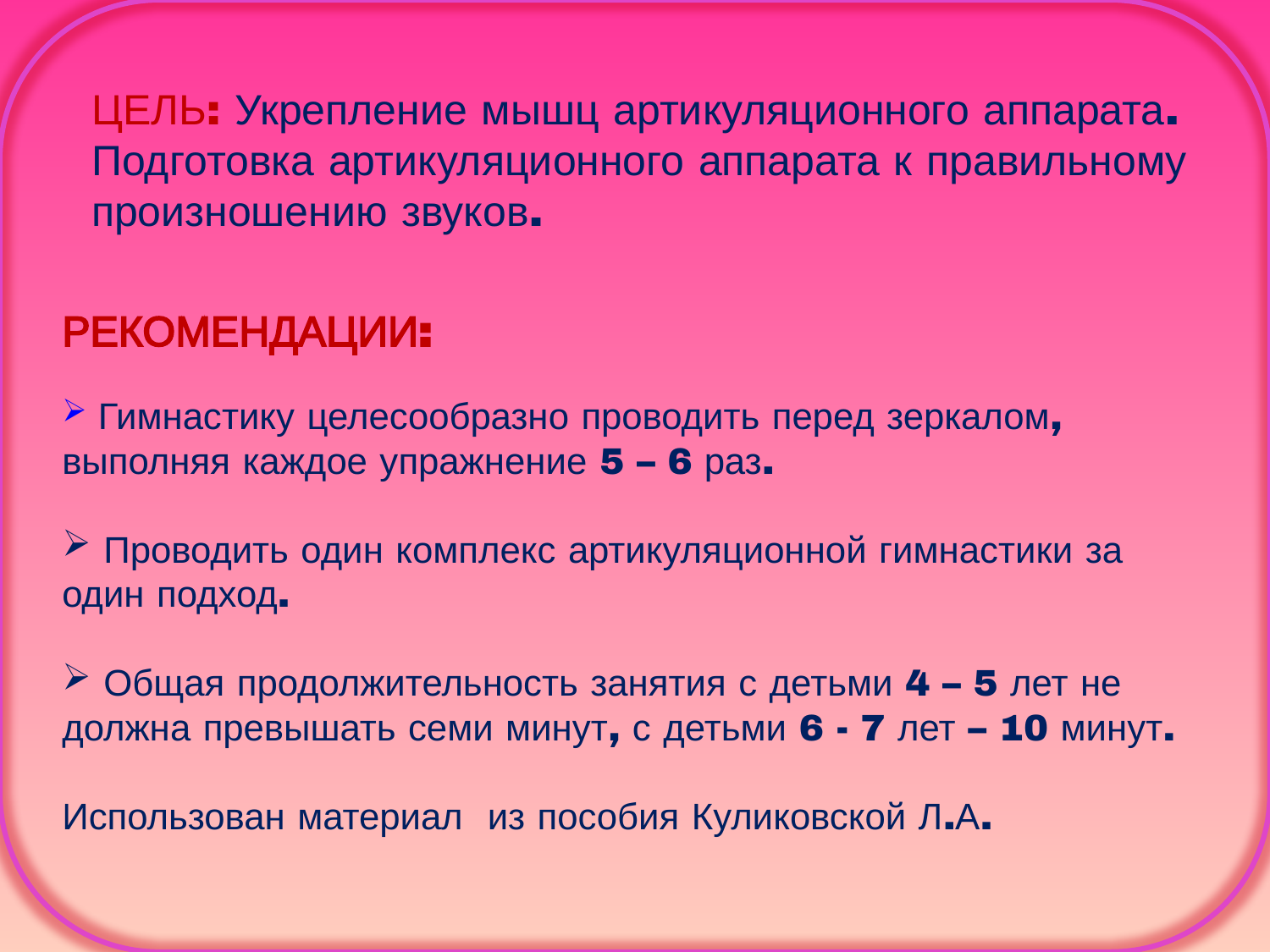

ЦЕЛЬ: Укрепление мышц артикуляционного аппарата.
Подготовка артикуляционного аппарата к правильному произношению звуков.

РЕКОМЕНДАЦИИ:

 Гимнастику целесообразно проводить перед зеркалом, выполняя каждое упражнение 5 – 6 раз.

 Проводить один комплекс артикуляционной гимнастики за один подход.

 Общая продолжительность занятия с детьми 4 – 5 лет не должна превышать семи минут, с детьми 6 - 7 лет – 10 минут.
Использован материал  из пособия Куликовской Л.А.